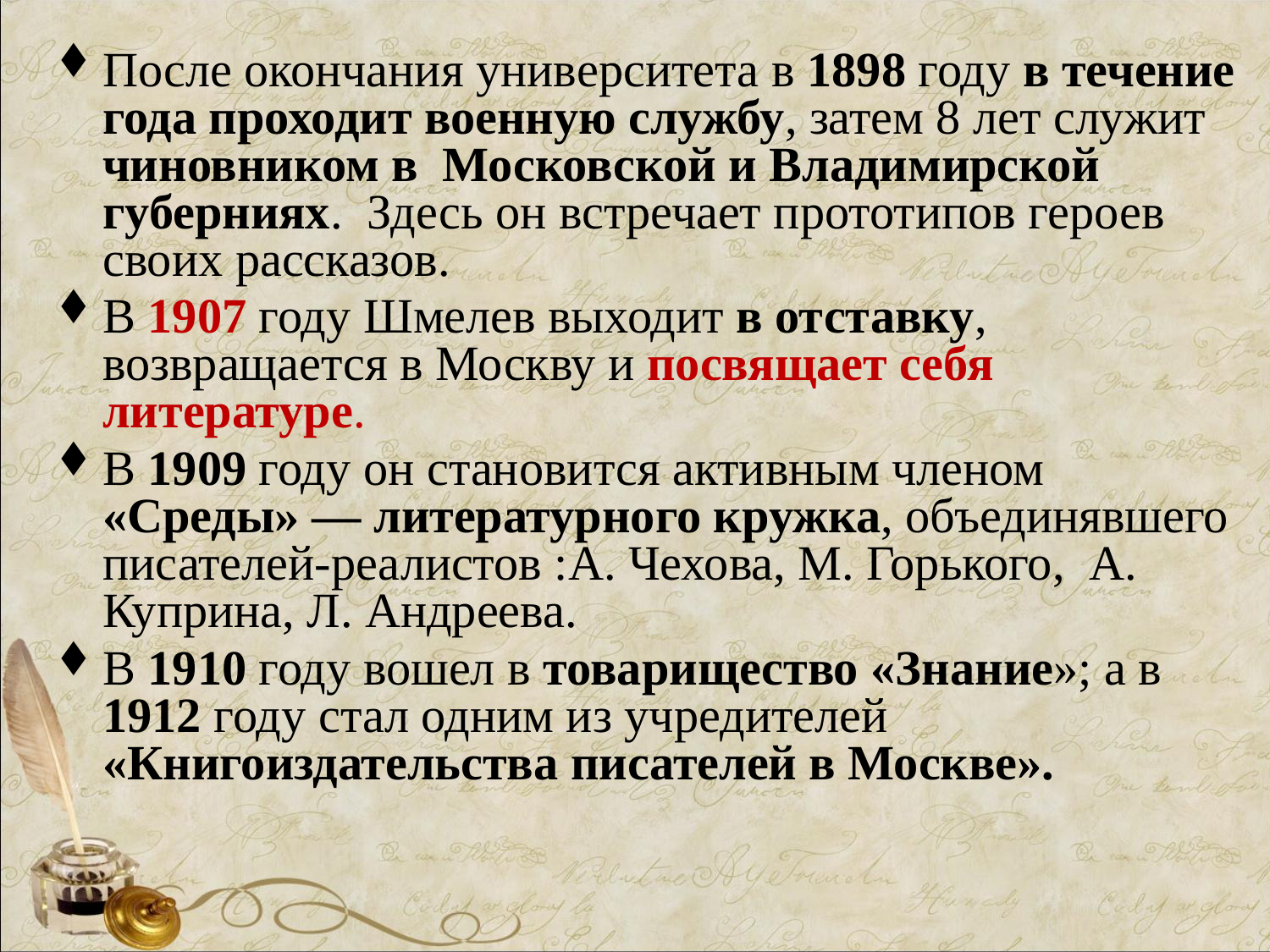

После окончания университета в 1898 году в течение года проходит военную службу, затем 8 лет служит чиновником в  Московской и Владимирской губерниях.  Здесь он встречает прототипов героев своих рассказов.
В 1907 году Шмелев выходит в отставку, возвращается в Москву и посвящает себя литературе.
В 1909 году он становится активным членом «Среды» — литературного кружка, объединявшего писателей-реалистов :А. Чехова, М. Горького,  А. Куприна, Л. Андреева.
В 1910 году вошел в товарищество «Знание»; а в 1912 году стал одним из учредителей «Книгоиздательства писателей в Москве».